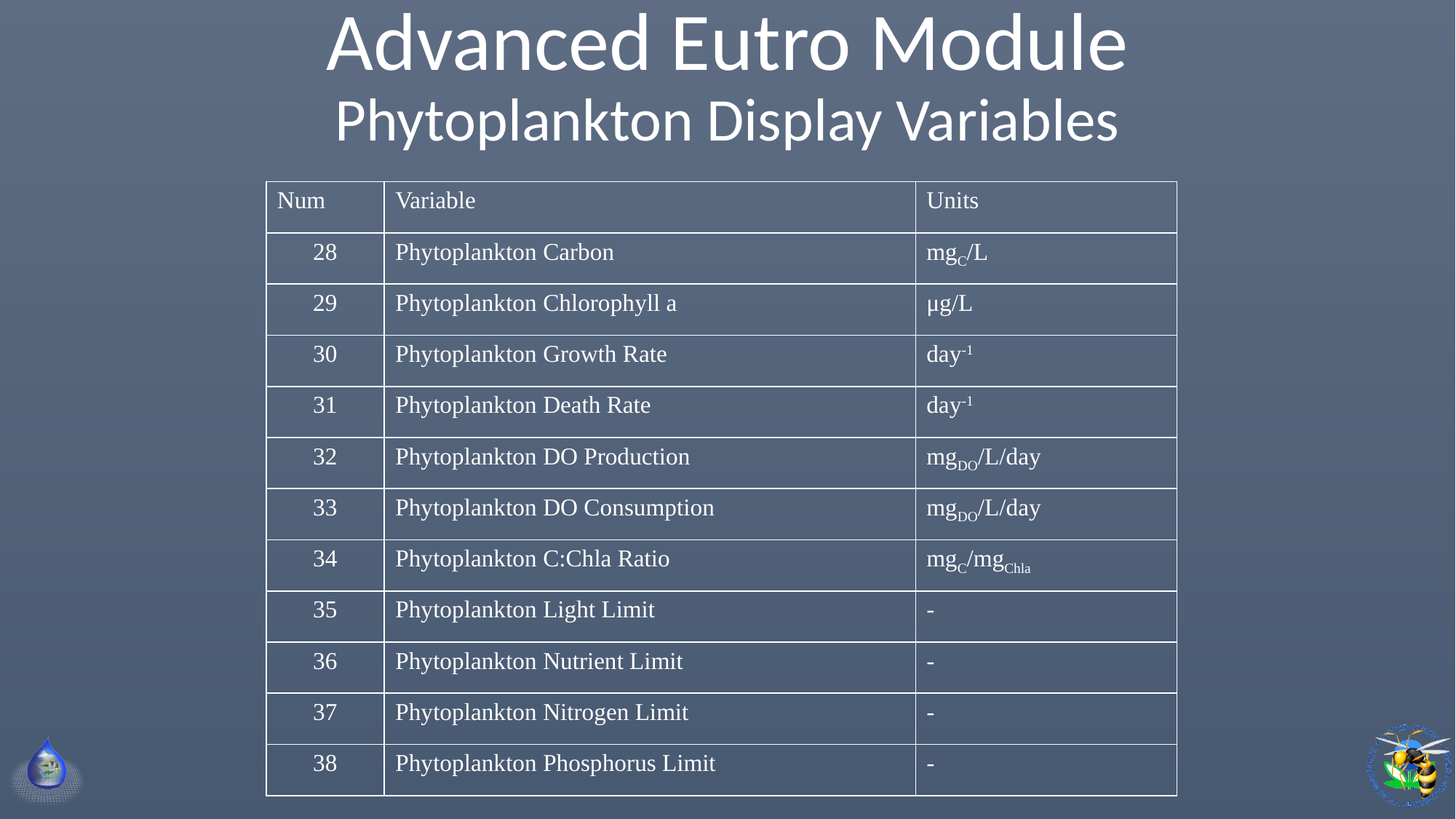

# Advanced Eutro Module Phytoplankton Display Variables
| Num | Variable | Units |
| --- | --- | --- |
| 28 | Phytoplankton Carbon | mgC/L |
| 29 | Phytoplankton Chlorophyll a | μg/L |
| 30 | Phytoplankton Growth Rate | day-1 |
| 31 | Phytoplankton Death Rate | day-1 |
| 32 | Phytoplankton DO Production | mgDO/L/day |
| 33 | Phytoplankton DO Consumption | mgDO/L/day |
| 34 | Phytoplankton C:Chla Ratio | mgC/mgChla |
| 35 | Phytoplankton Light Limit | - |
| 36 | Phytoplankton Nutrient Limit | - |
| 37 | Phytoplankton Nitrogen Limit | - |
| 38 | Phytoplankton Phosphorus Limit | - |